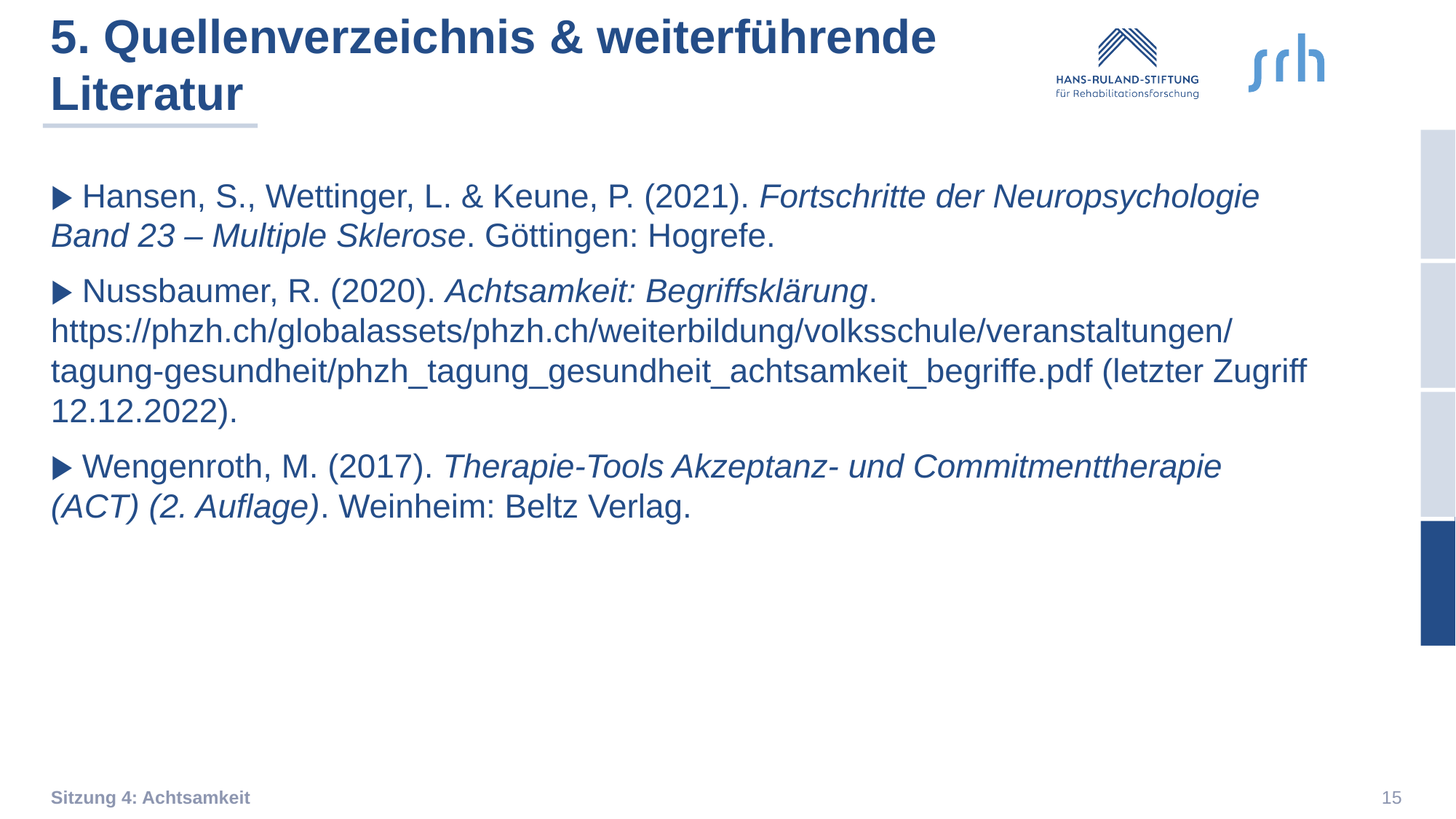

# 5. Quellenverzeichnis & weiterführende Literatur
▶ Hansen, S., Wettinger, L. & Keune, P. (2021). Fortschritte der Neuropsychologie Band 23 – Multiple Sklerose. Göttingen: Hogrefe.
▶ Nussbaumer, R. (2020). Achtsamkeit: Begriffsklärung. https://phzh.ch/globalassets/phzh.ch/weiterbildung/volksschule/veranstaltungen/tagung-gesundheit/phzh_tagung_gesundheit_achtsamkeit_begriffe.pdf (letzter Zugriff 12.12.2022).
▶ Wengenroth, M. (2017). Therapie-Tools Akzeptanz- und Commitmenttherapie (ACT) (2. Auflage). Weinheim: Beltz Verlag.
Sitzung 4: Achtsamkeit
15